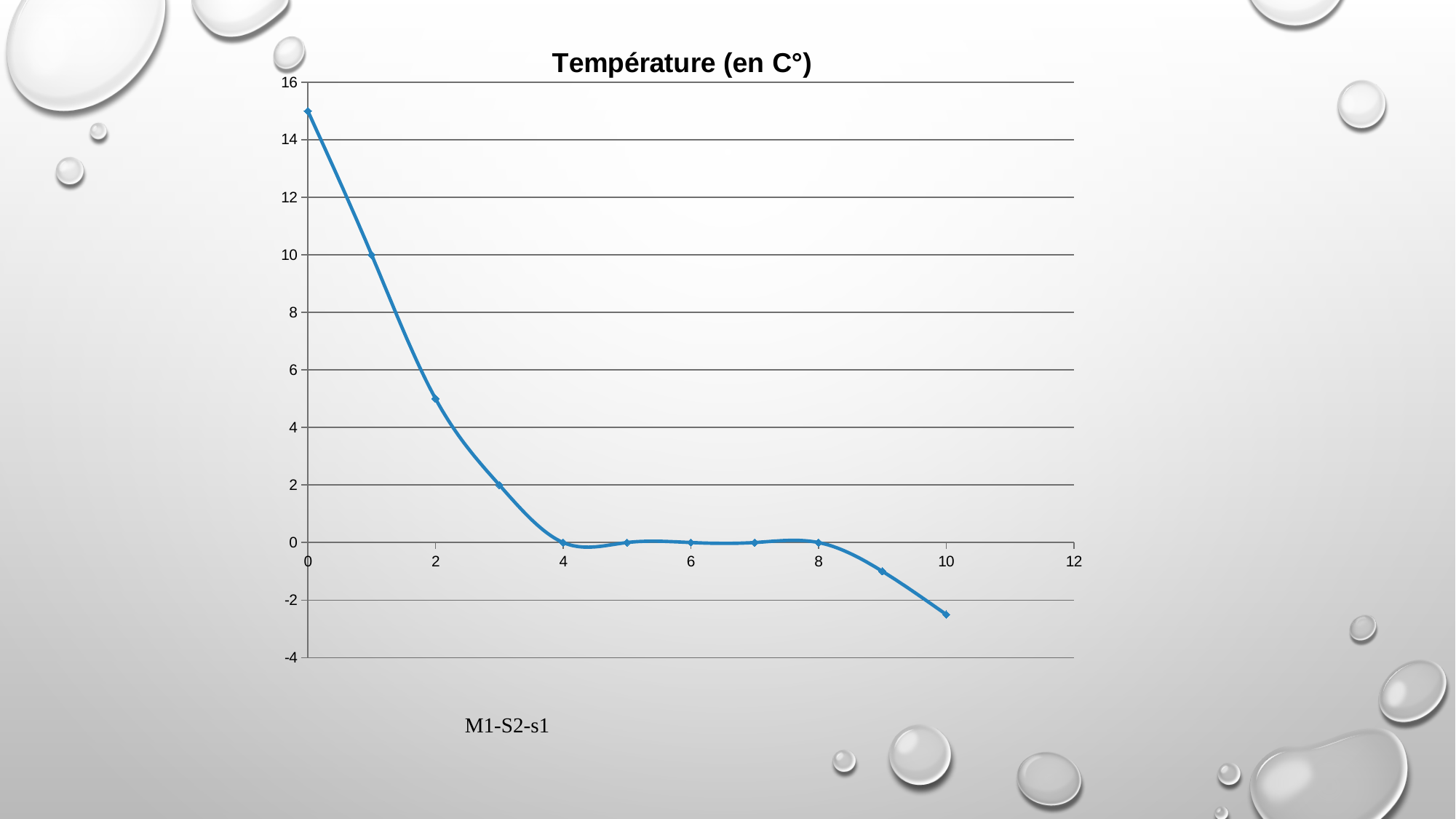

### Chart:

| Category | Température (en C°) |
|---|---|
M1-S2-s1